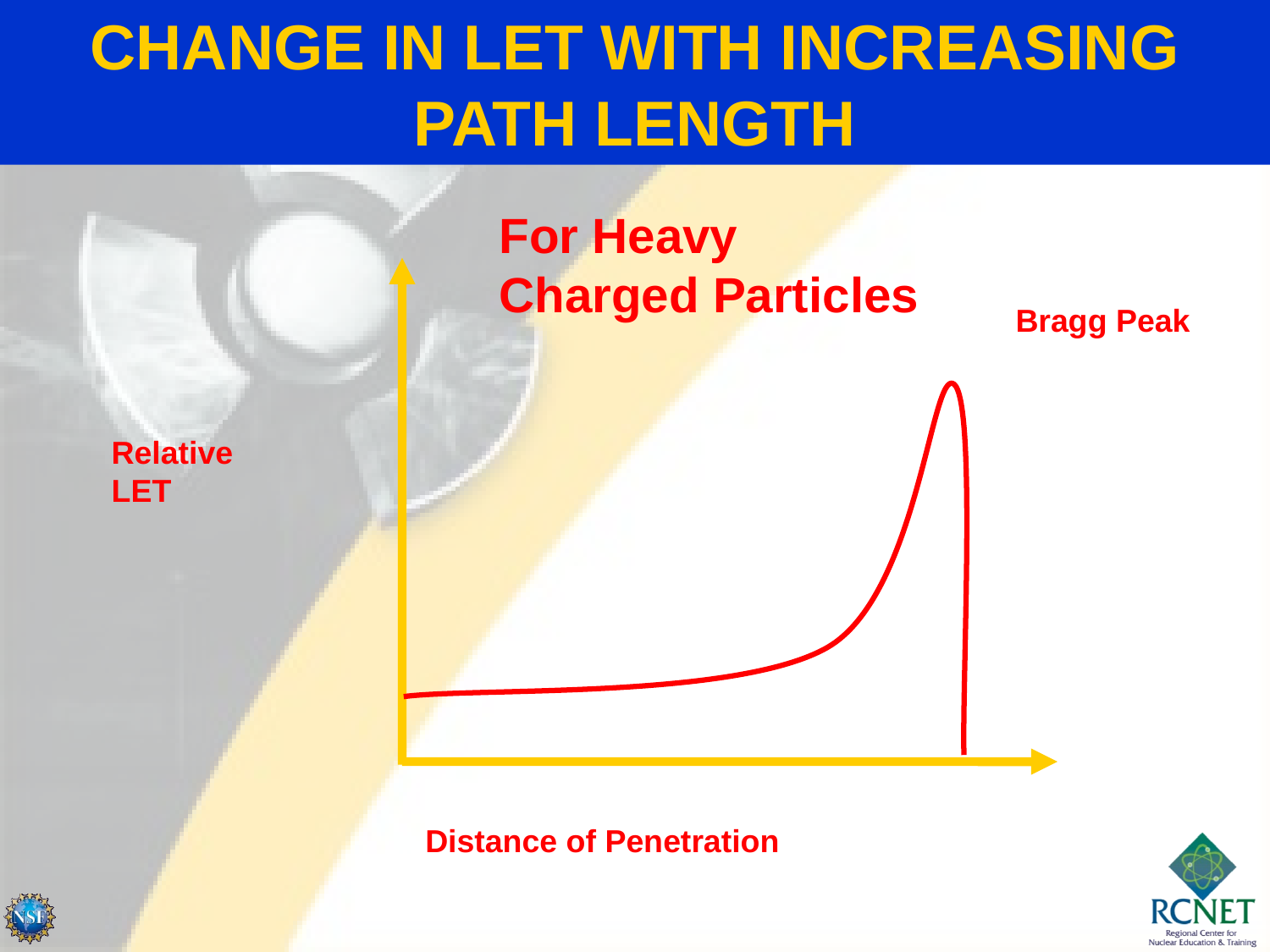

CHANGE IN LET WITH INCREASING PATH LENGTH
For Heavy Charged Particles
Bragg Peak

Relative
LET

Distance of Penetration